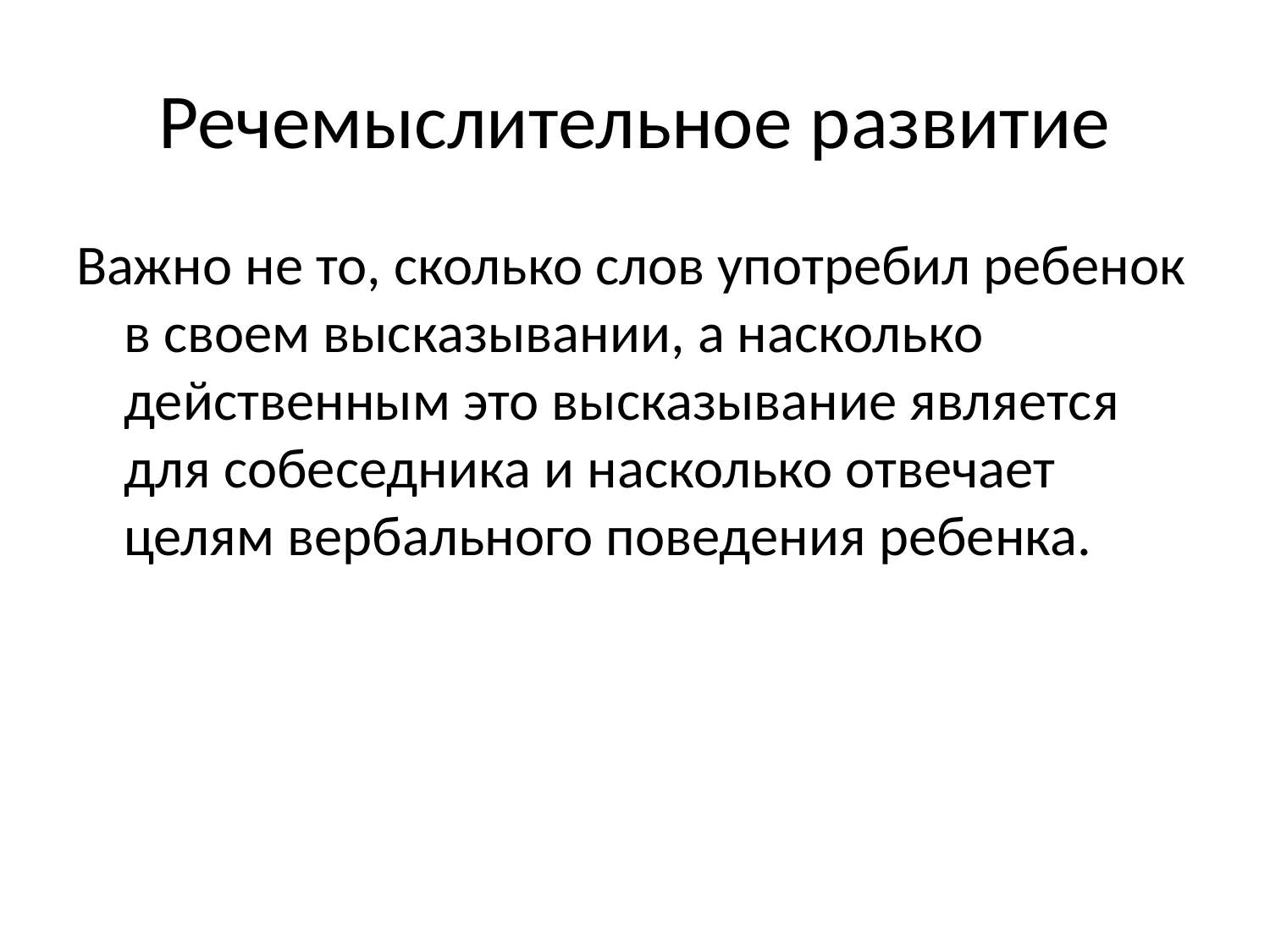

# Речемыслительное развитие
Важно не то, сколько слов употребил ребенок в своем высказывании, а насколько действенным это высказывание является для собеседника и насколько отвечает целям вербального поведения ребенка.